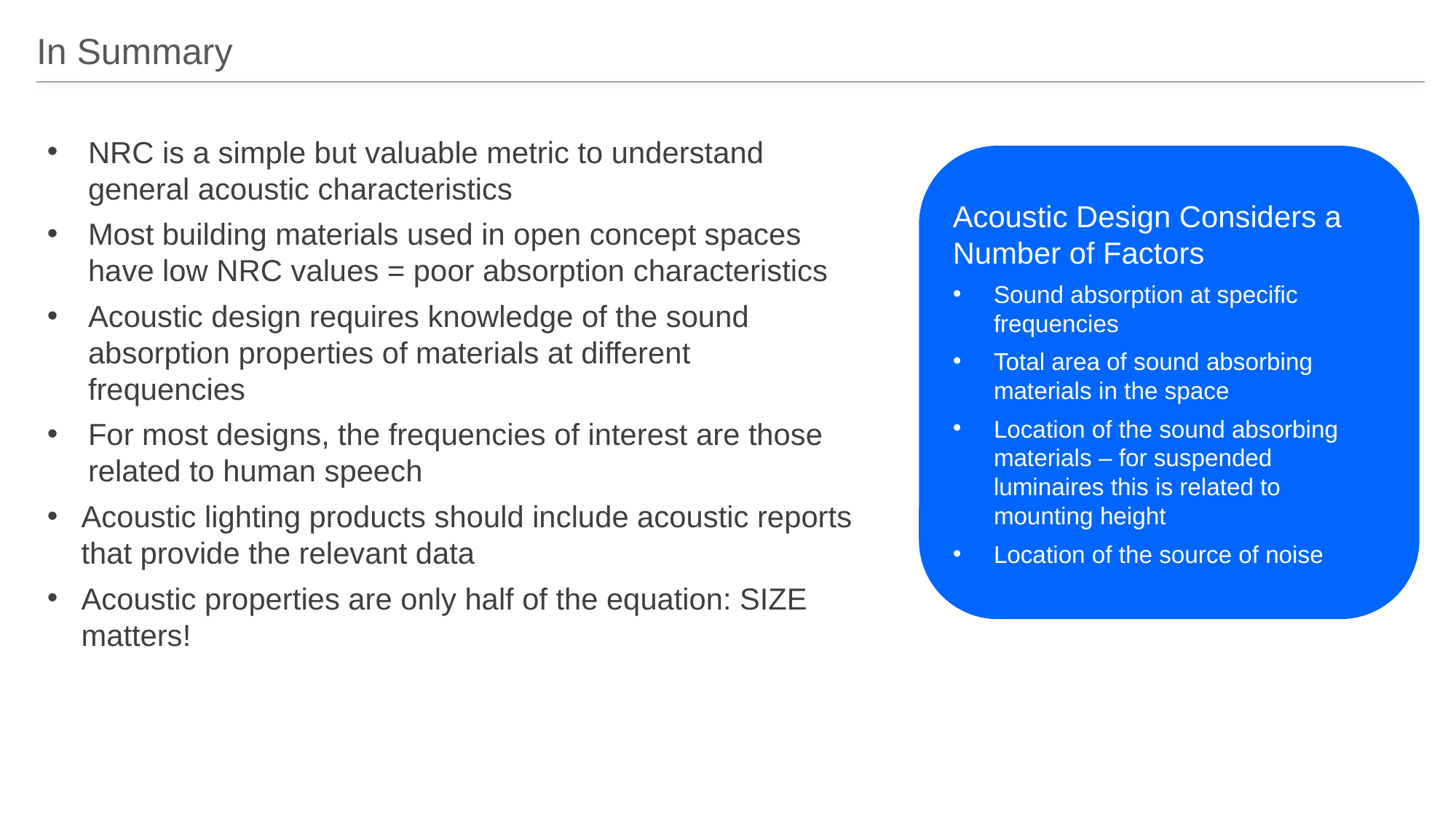

In Summary
NRC is a simple but valuable metric to understand general acoustic characteristics
Most building materials used in open concept spaces have low NRC values = poor absorption characteristics
Acoustic design requires knowledge of the sound absorption properties of materials at different frequencies
For most designs, the frequencies of interest are those related to human speech
Acoustic lighting products should include acoustic reports that provide the relevant data
Acoustic properties are only half of the equation: SIZE matters!
Acoustic Design Considers a Number of Factors
Sound absorption at specific frequencies
Total area of sound absorbing materials in the space
Location of the sound absorbing materials – for suspended luminaires this is related to mounting height
Location of the source of noise